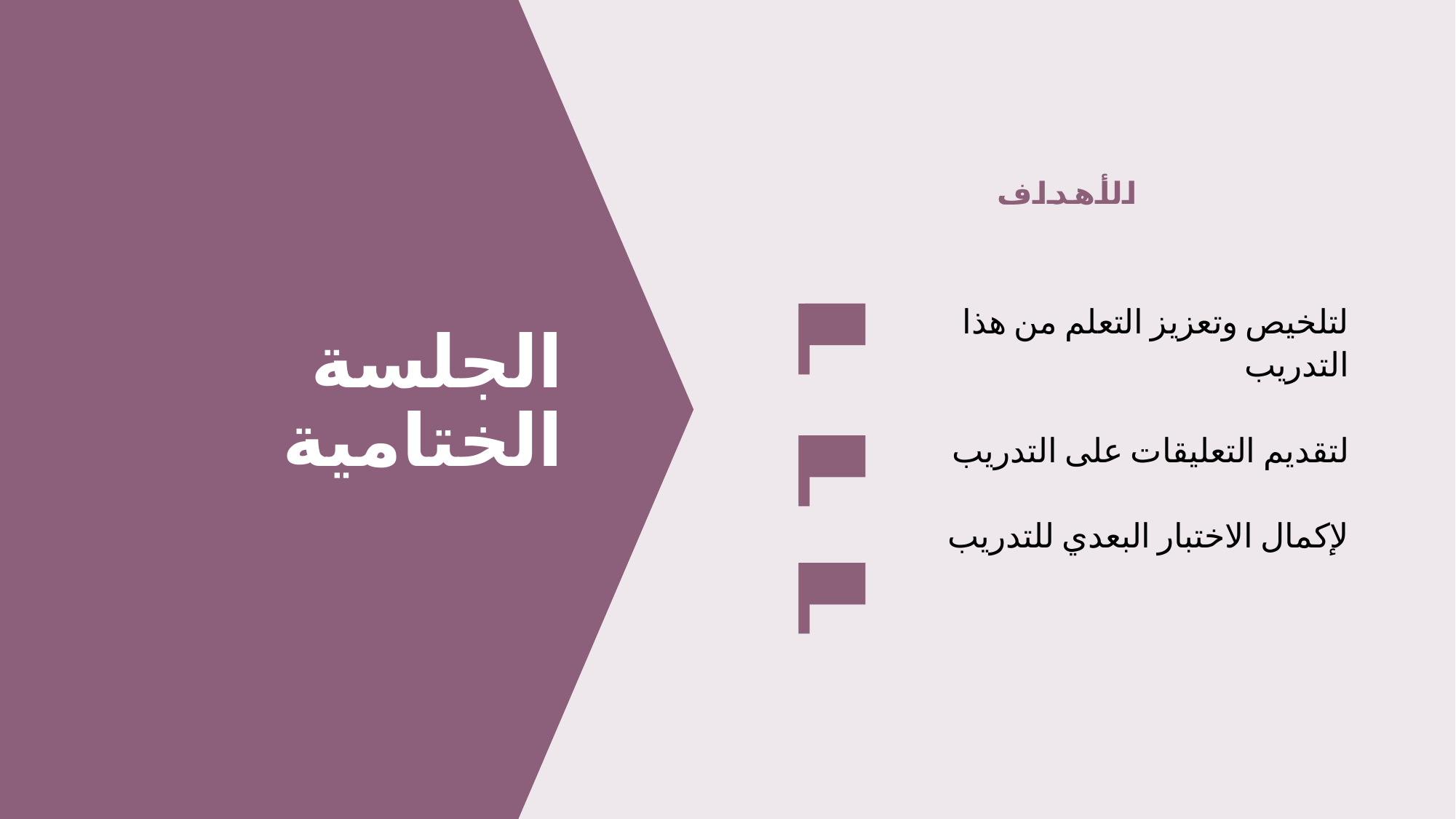

الأهداف
لتلخيص وتعزيز التعلم من هذا التدريب

لتقديم التعليقات على التدريب

لإكمال الاختبار البعدي للتدريب

# الجلسة الختامية